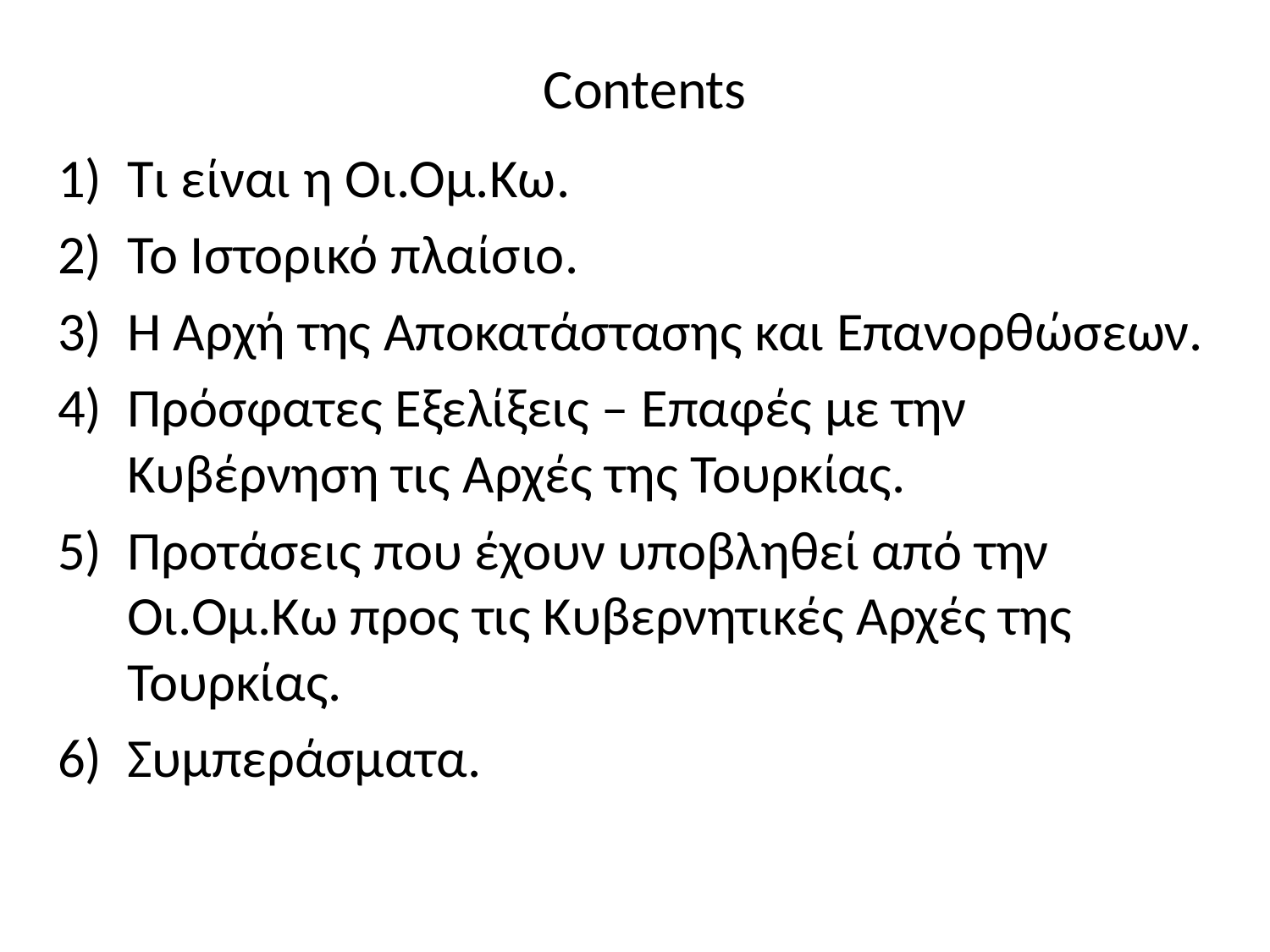

# Contents
Τι είναι η Οι.Ομ.Κω.
Το Ιστορικό πλαίσιο.
Η Αρχή της Αποκατάστασης και Επανορθώσεων.
Πρόσφατες Εξελίξεις – Επαφές με την Κυβέρνηση τις Αρχές της Τουρκίας.
Προτάσεις που έχουν υποβληθεί από την Οι.Ομ.Κω προς τις Κυβερνητικές Αρχές της Τουρκίας.
Συμπεράσματα.